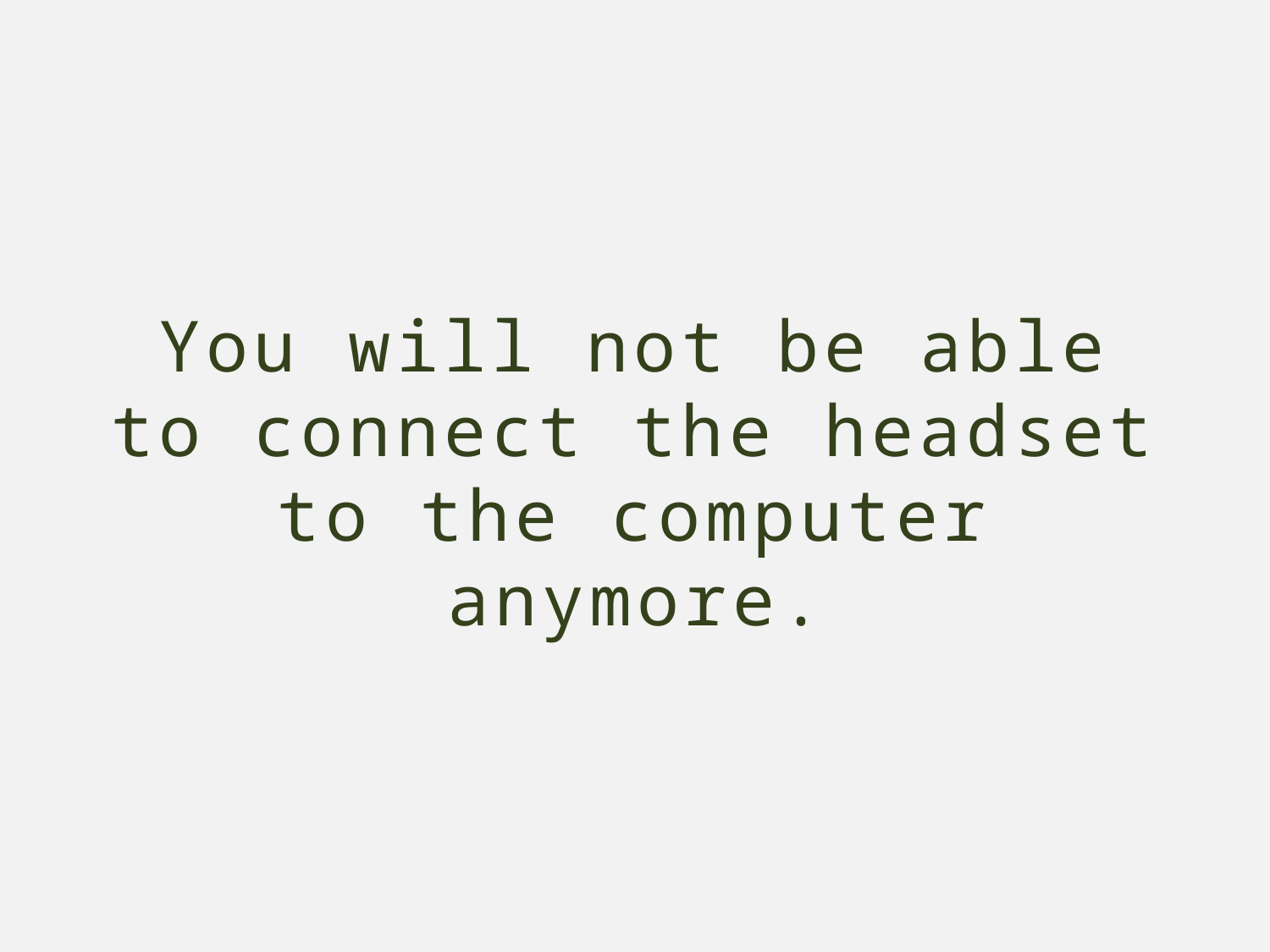

You will not be able to connect the headset to the computer anymore.